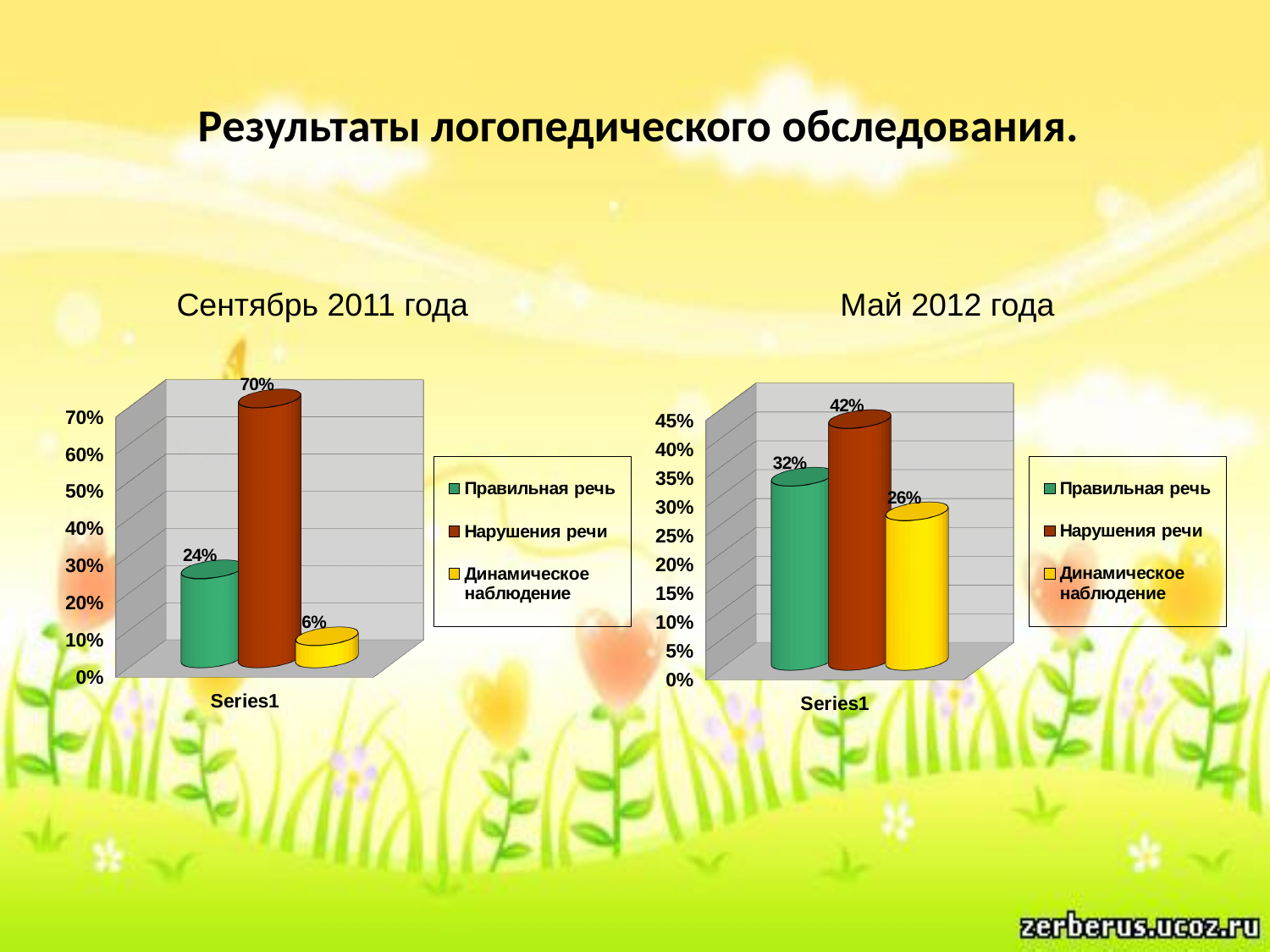

Результаты логопедического обследования.

Сентябрь 2011 года
Май 2012 года

[unsupported chart]

[unsupported chart]